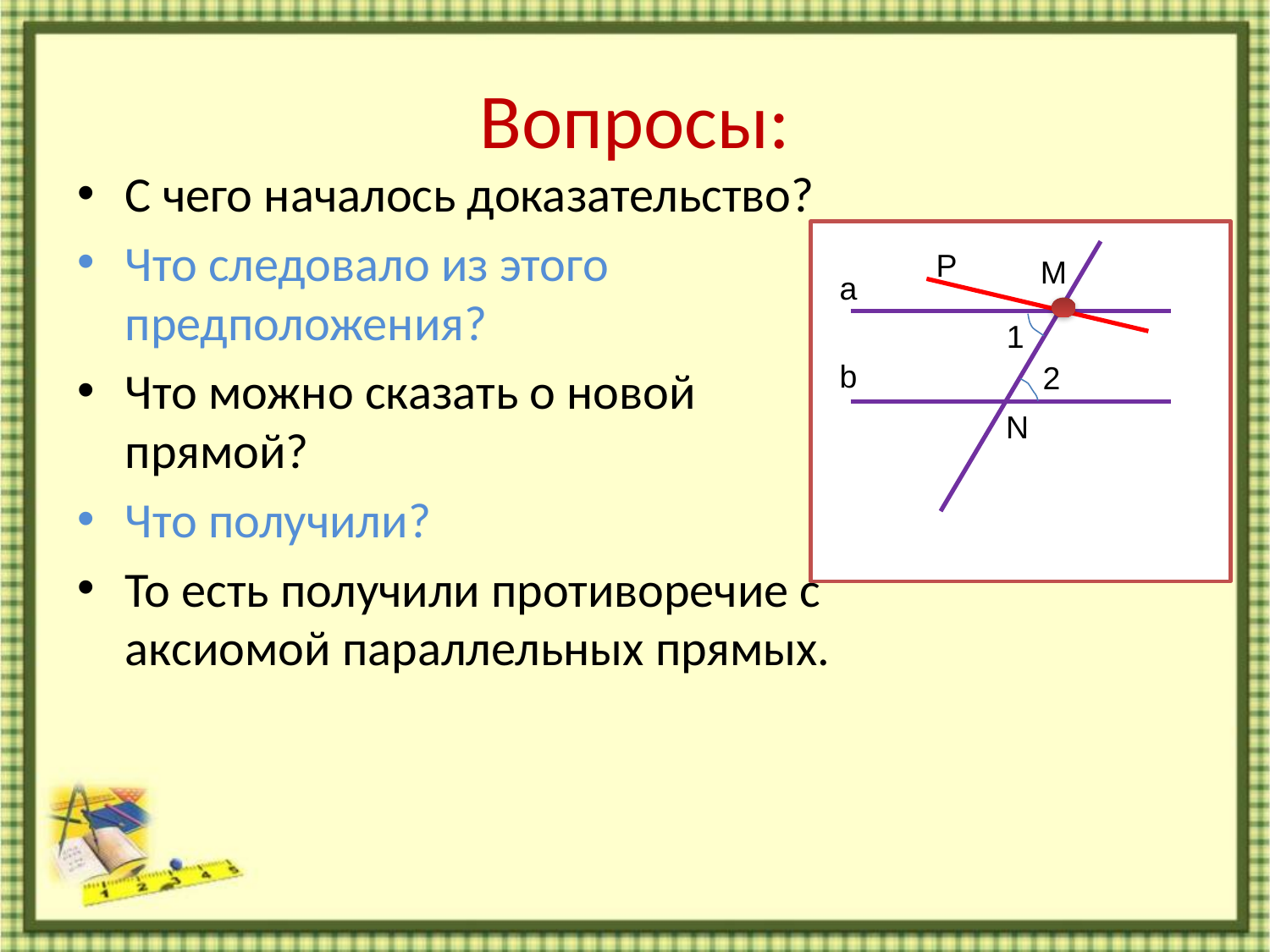

# Вопросы:
С чего началось доказательство?
Что следовало из этого предположения?
Что можно сказать о новой прямой?
Что получили?
То есть получили противоречие с аксиомой параллельных прямых.

1

2

M
a
b
N
P